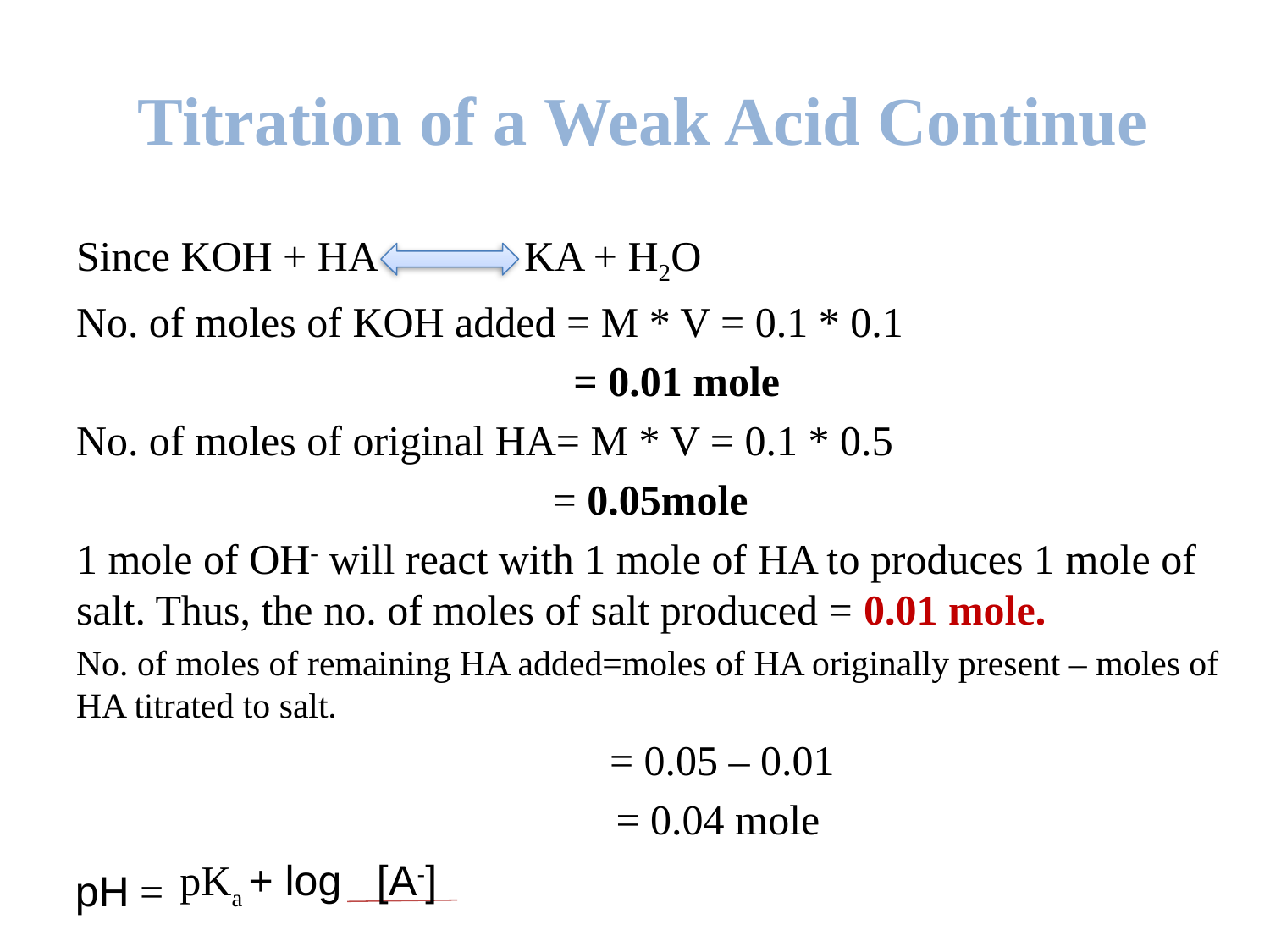

# Titration of a Weak Acid Continue
Since KOH + HA              KA + H2O
No. of moles of KOH added = M * V = 0.1 * 0.1
                                               = 0.01 mole
No. of moles of original HA= M * V = 0.1 * 0.5
                                             = 0.05mole
1 mole of OH- will react with 1 mole of HA to produces 1 mole of salt. Thus, the no. of moles of salt produced = 0.01 mole.
No. of moles of remaining HA added=moles of HA originally present – moles of HA titrated to salt.
                                                            = 0.05 – 0.01
                                                   = 0.04 mole

pKa + log   [A-]
       [HA]
pH =